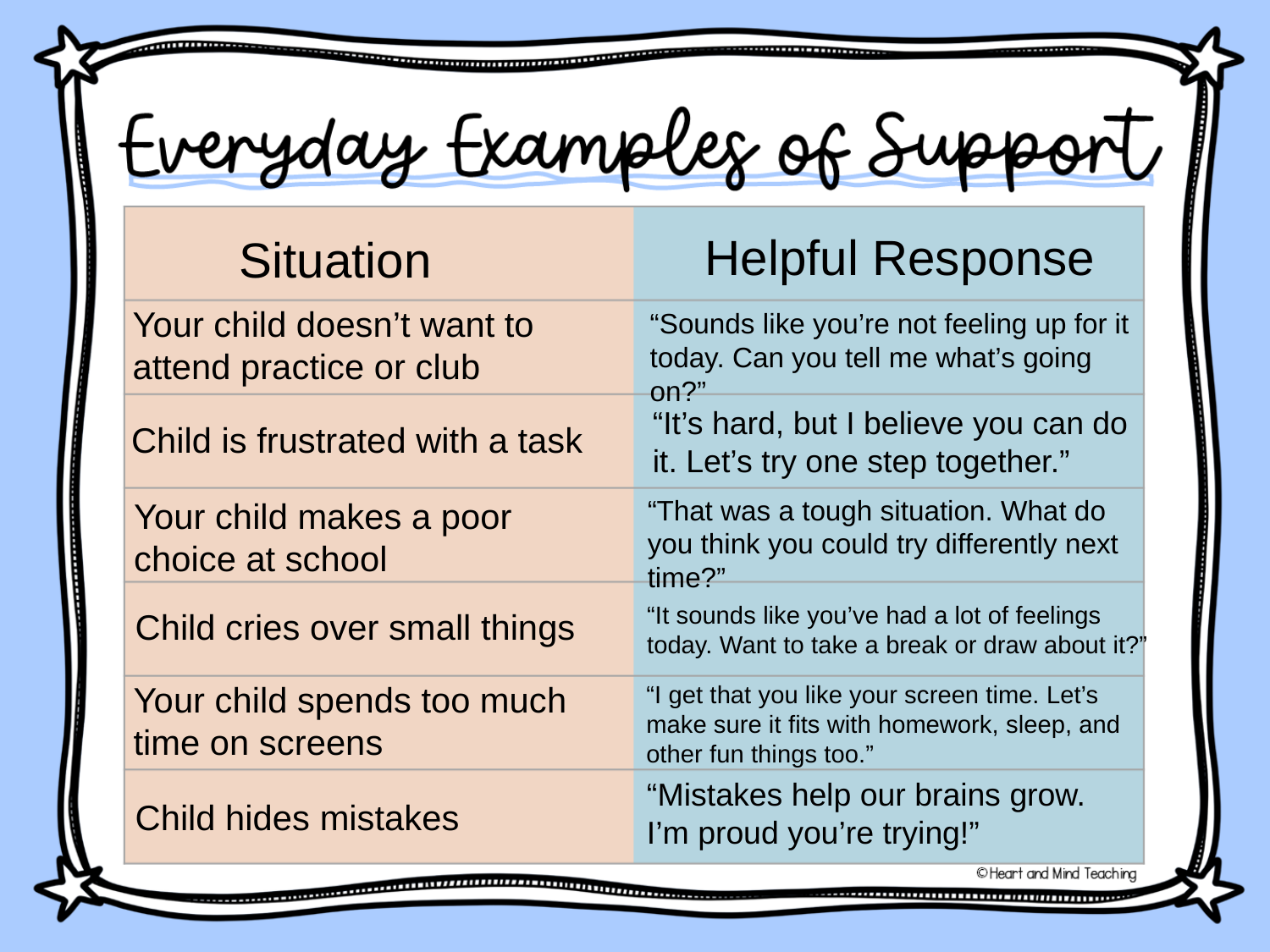

Helpful Response
Situation
Your child doesn’t want to attend practice or club
“Sounds like you’re not feeling up for it today. Can you tell me what’s going on?”
“It’s hard, but I believe you can do it. Let’s try one step together.”
Child is frustrated with a task
“That was a tough situation. What do you think you could try differently next time?”
Your child makes a poor choice at school
“It sounds like you’ve had a lot of feelings today. Want to take a break or draw about it?”
Child cries over small things
Your child spends too much time on screens
“I get that you like your screen time. Let’s make sure it fits with homework, sleep, and other fun things too.”
“Mistakes help our brains grow. I’m proud you’re trying!”
Child hides mistakes